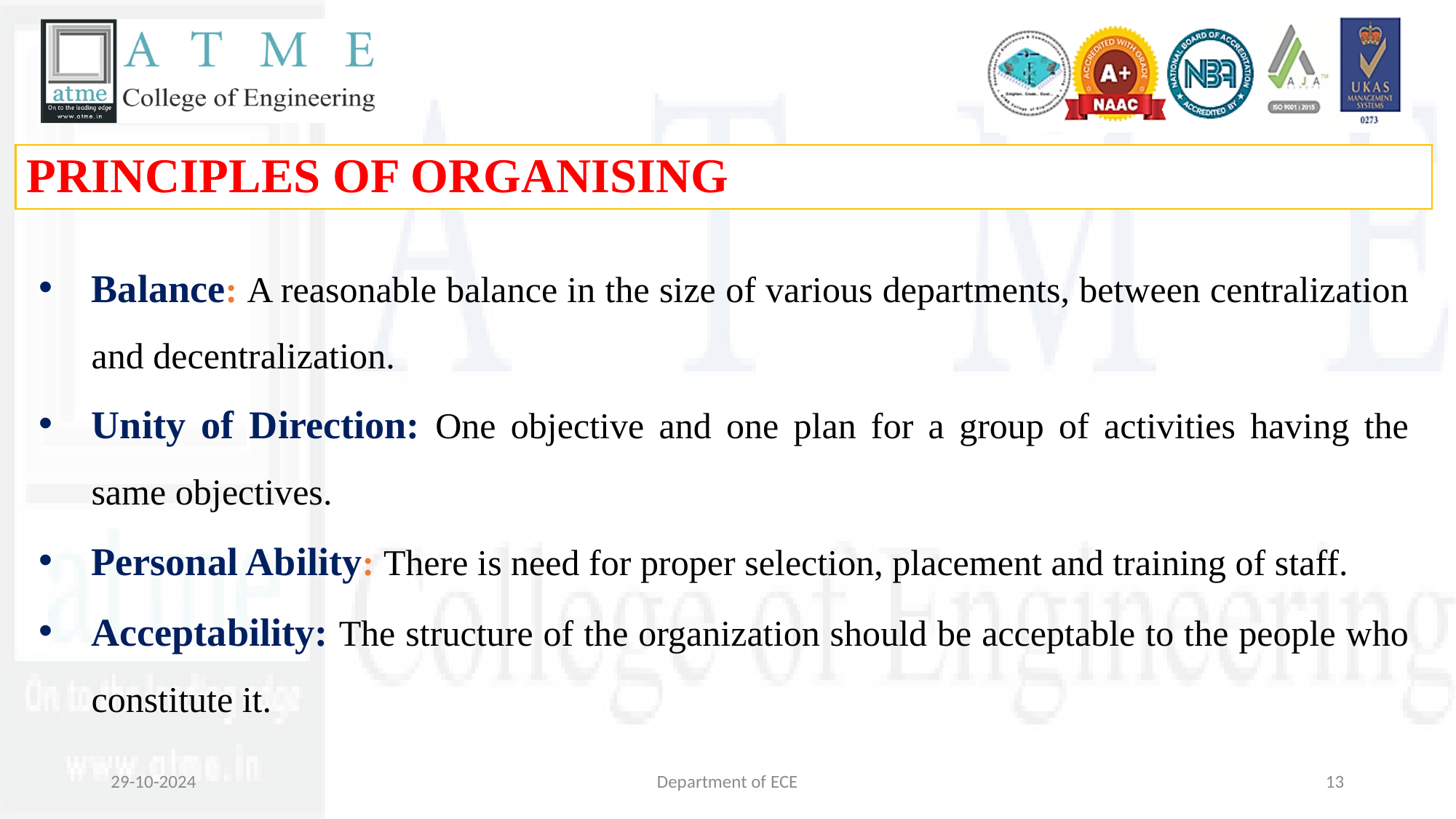

PRINCIPLES OF ORGANISING
Balance: A reasonable balance in the size of various departments, between centralization and decentralization.
Unity of Direction: One objective and one plan for a group of activities having the same objectives.
Personal Ability: There is need for proper selection, placement and training of staff.
Acceptability: The structure of the organization should be acceptable to the people who constitute it.

29-10-2024
Department of ECE
13